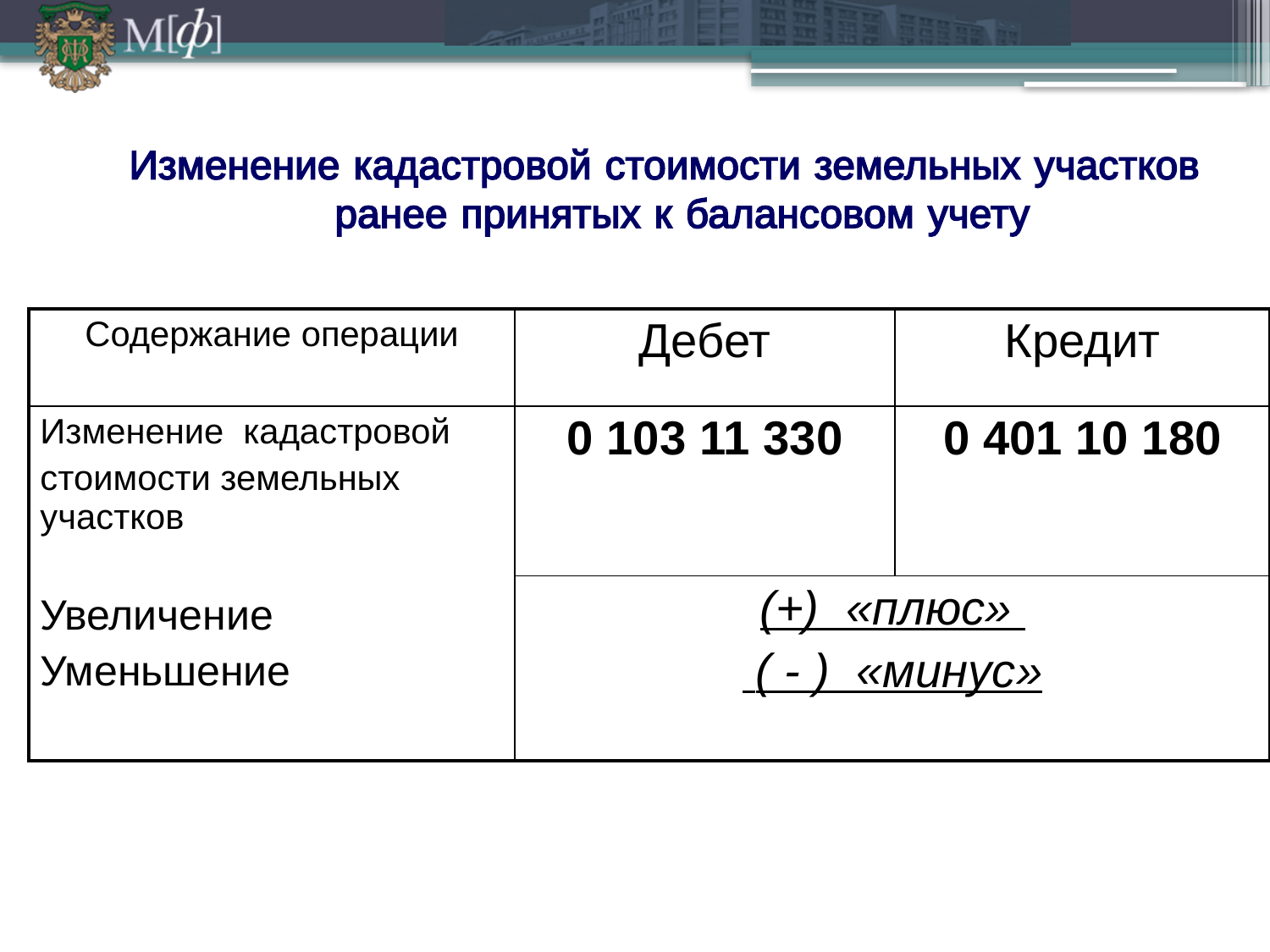

Изменение кадастровой стоимости земельных участков ранее принятых к балансовом учету
| Содержание операции | Дебет | Кредит |
| --- | --- | --- |
| Изменение кадастровой стоимости земельных участков Увеличение Уменьшение | 0 103 11 330 | 0 401 10 180 |
|  | (+) «плюс» ( - ) «минус» |  |